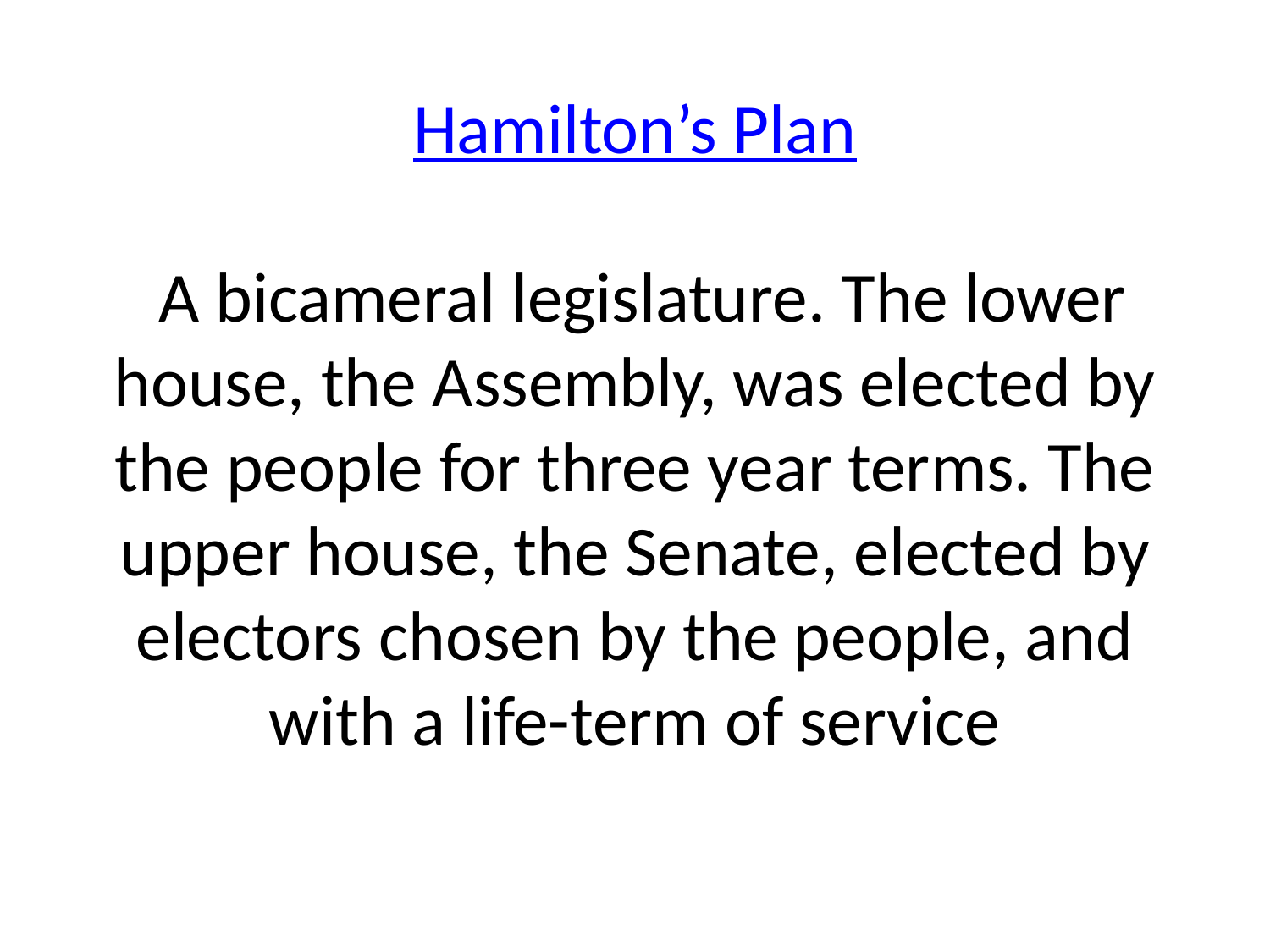

# Hamilton’s Plan A bicameral legislature. The lower house, the Assembly, was elected by the people for three year terms. The upper house, the Senate, elected by electors chosen by the people, and with a life-term of service